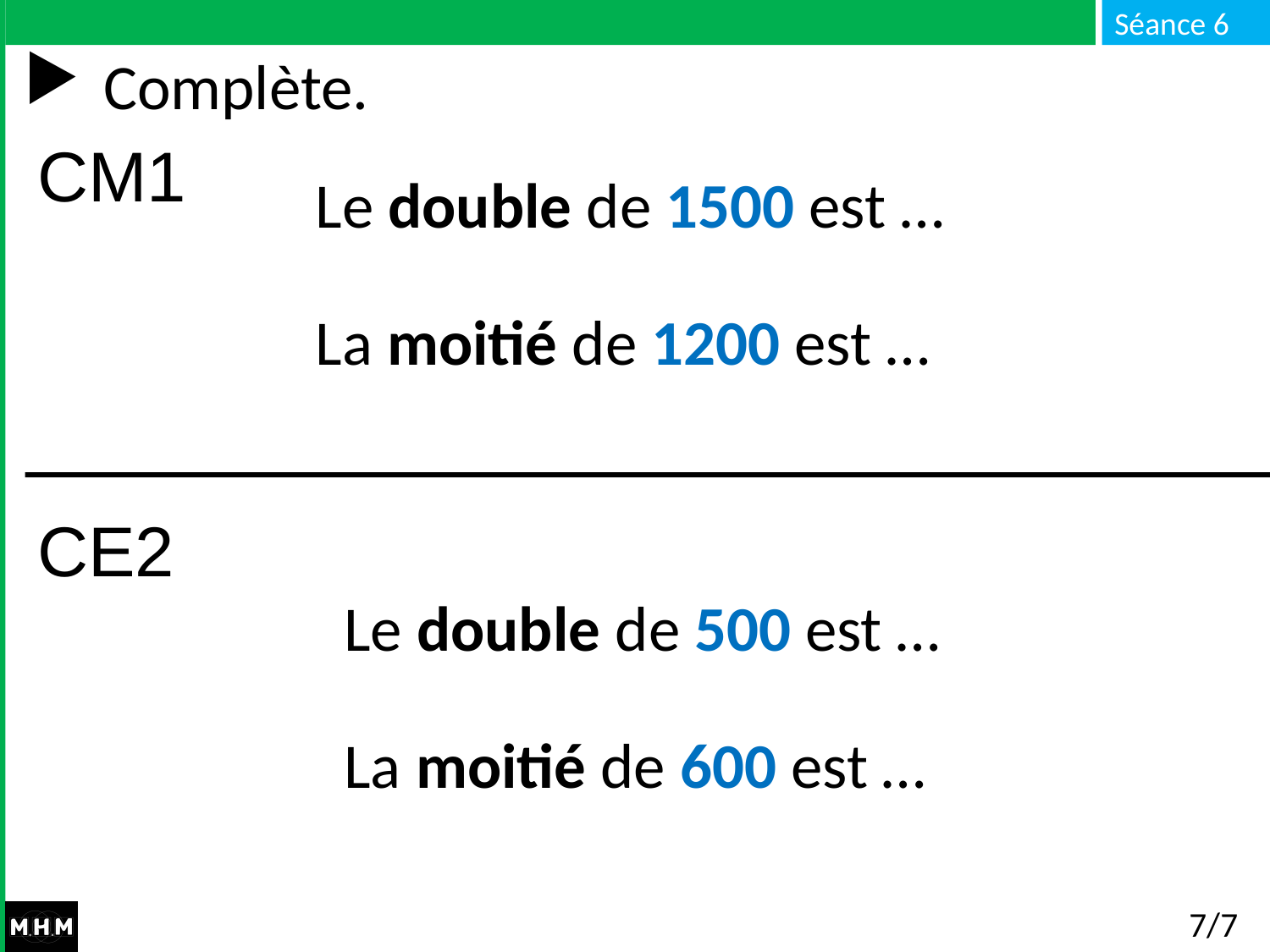

# Complète.
CM1
Le double de 1500 est …

La moitié de 1200 est …

CE2
Le double de 500 est …

La moitié de 600 est …
7/7